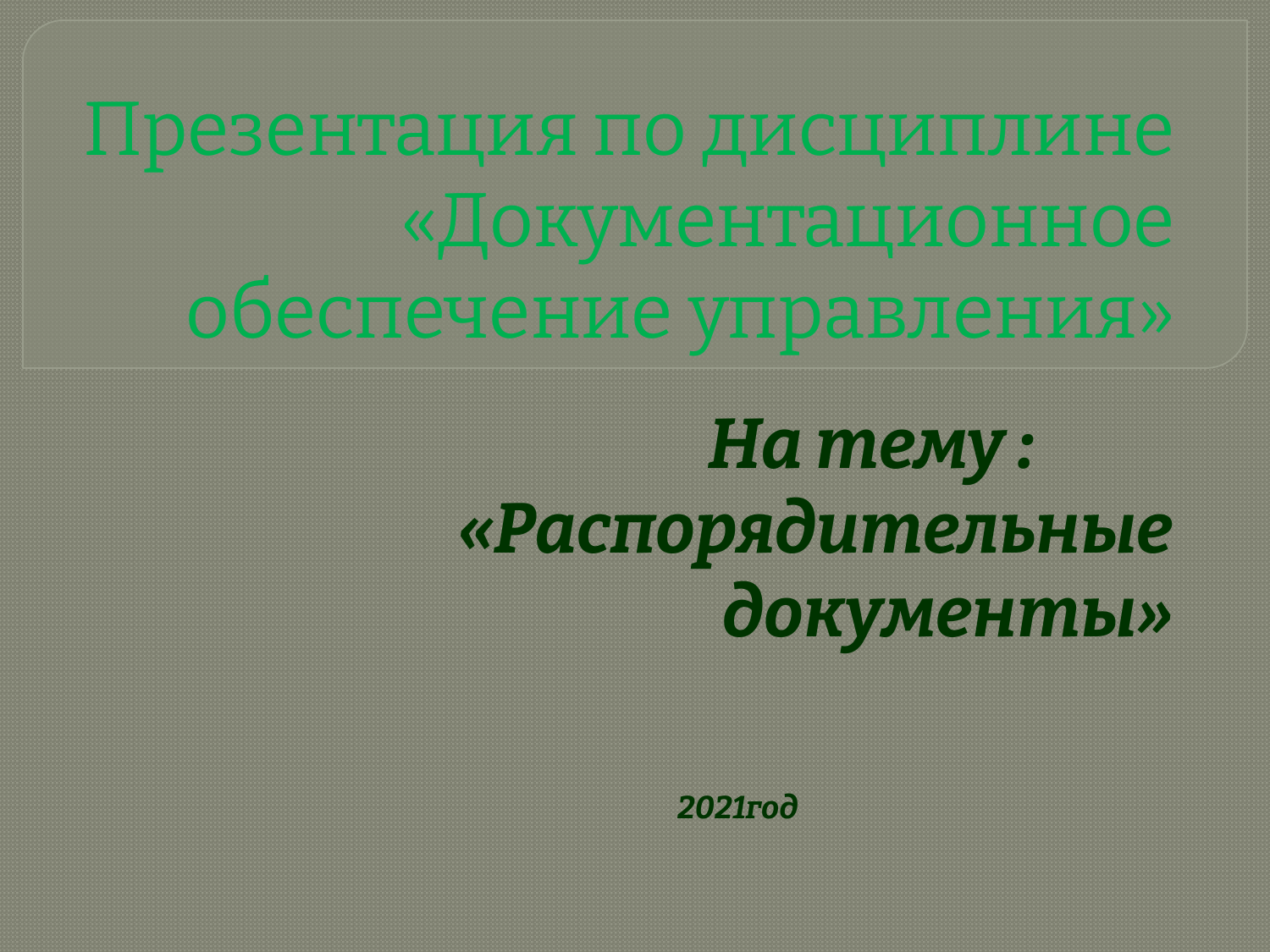

# Презентация по дисциплине «Документационное обеспечение управления»
 На тему :            «Распорядительные документы»

2021год